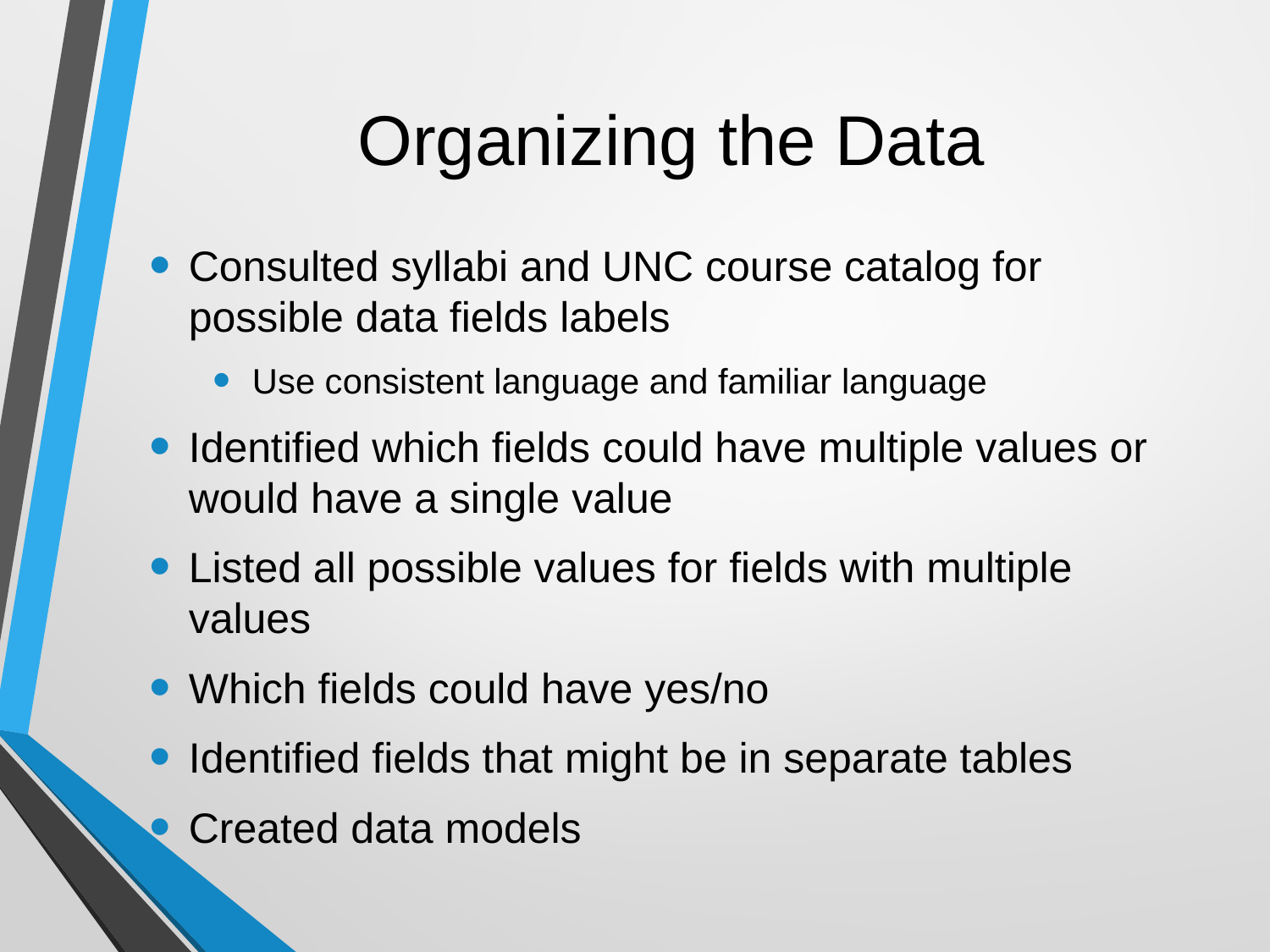

# Organizing the Data
Consulted syllabi and UNC course catalog for possible data fields labels
Use consistent language and familiar language
Identified which fields could have multiple values or would have a single value
Listed all possible values for fields with multiple values
Which fields could have yes/no
Identified fields that might be in separate tables
Created data models